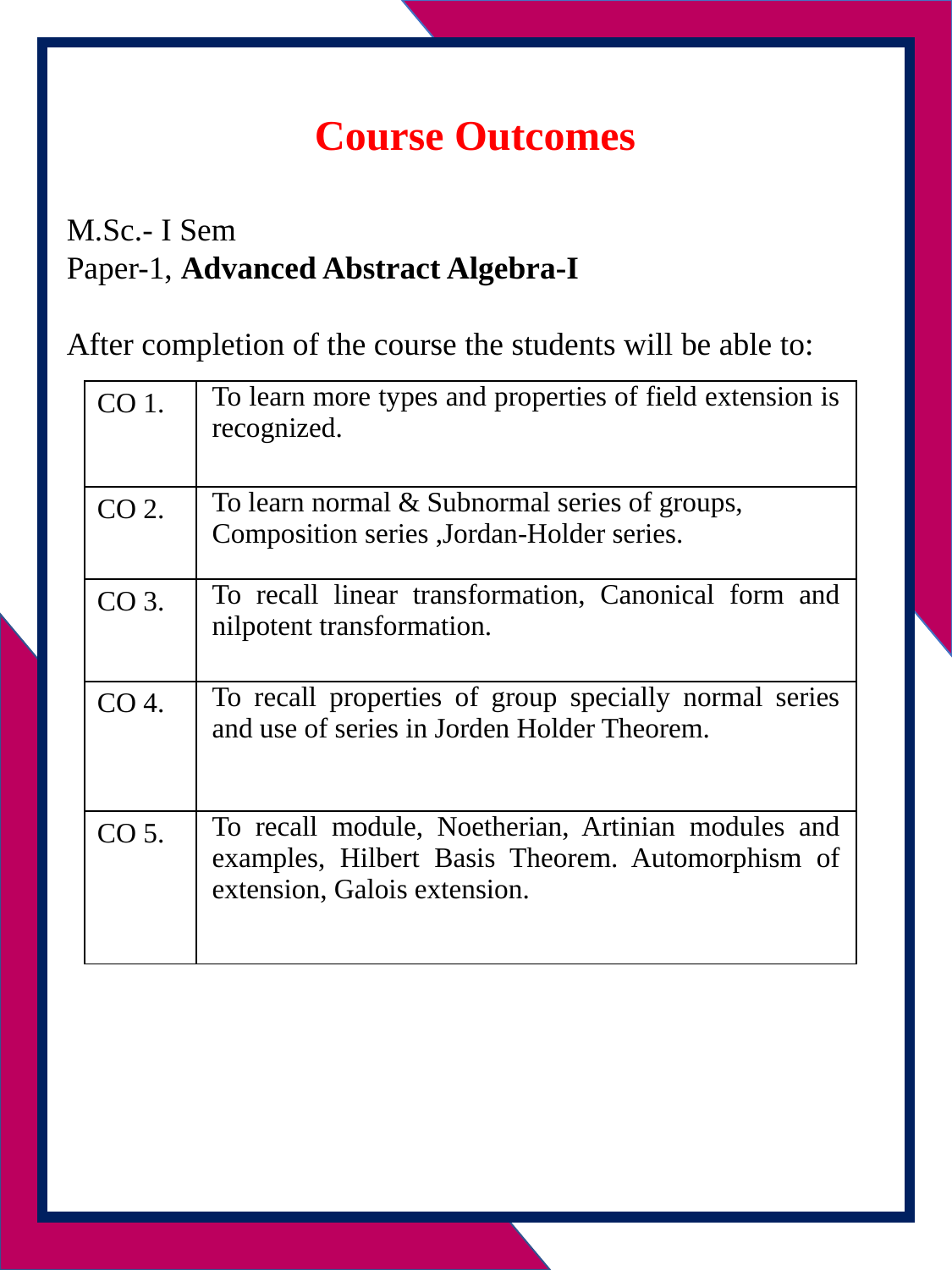

Course Outcomes

M.Sc.- I Sem
Paper-1, Advanced Abstract Algebra-I

After completion of the course the students will be able to:

| CO 1. | To learn more types and properties of field extension is recognized. |
| --- | --- |
| CO 2. | To learn normal & Subnormal series of groups, Composition series ,Jordan-Holder series. |
| CO 3. | To recall linear transformation, Canonical form and nilpotent transformation. |
| CO 4. | To recall properties of group specially normal series and use of series in Jorden Holder Theorem. |
| CO 5. | To recall module, Noetherian, Artinian modules and examples, Hilbert Basis Theorem. Automorphism of extension, Galois extension. |